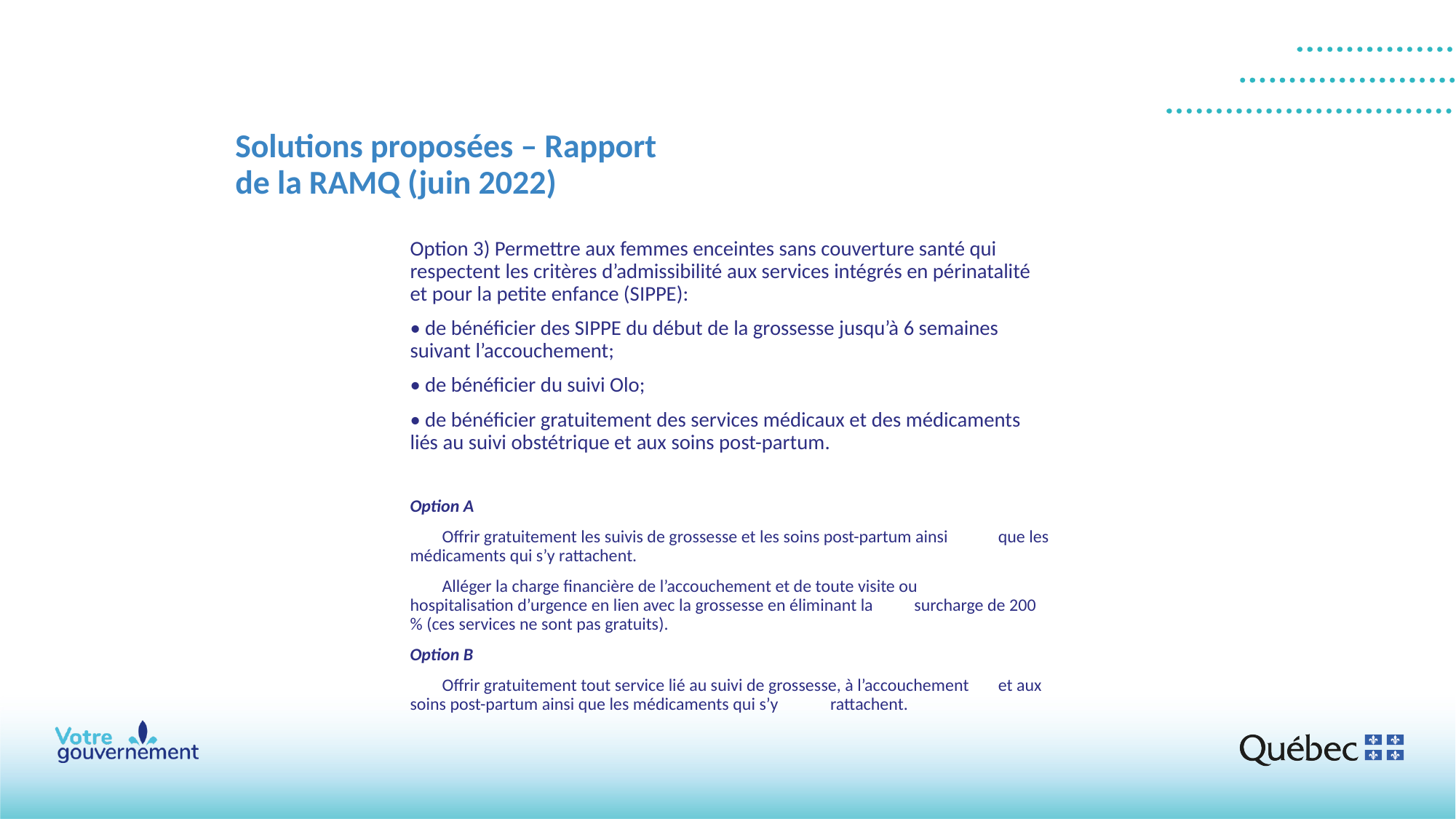

# Solutions proposées – Rapport de la RAMQ (juin 2022)
Option 3) Permettre aux femmes enceintes sans couverture santé qui respectent les critères d’admissibilité aux services intégrés en périnatalité et pour la petite enfance (SIPPE):
• de bénéficier des SIPPE du début de la grossesse jusqu’à 6 semaines suivant l’accouchement;
• de bénéficier du suivi Olo;
• de bénéficier gratuitement des services médicaux et des médicaments liés au suivi obstétrique et aux soins post-partum.

Option A
        Offrir gratuitement les suivis de grossesse et les soins post-partum ainsi         	que les médicaments qui s’y rattachent.
        Alléger la charge financière de l’accouchement et de toute visite ou 	hospitalisation d’urgence en lien avec la grossesse en éliminant la    	surcharge de 200 % (ces services ne sont pas gratuits).
Option B
        Offrir gratuitement tout service lié au suivi de grossesse, à l’accouchement 	et aux soins post-partum ainsi que les médicaments qui s’y 	rattachent.